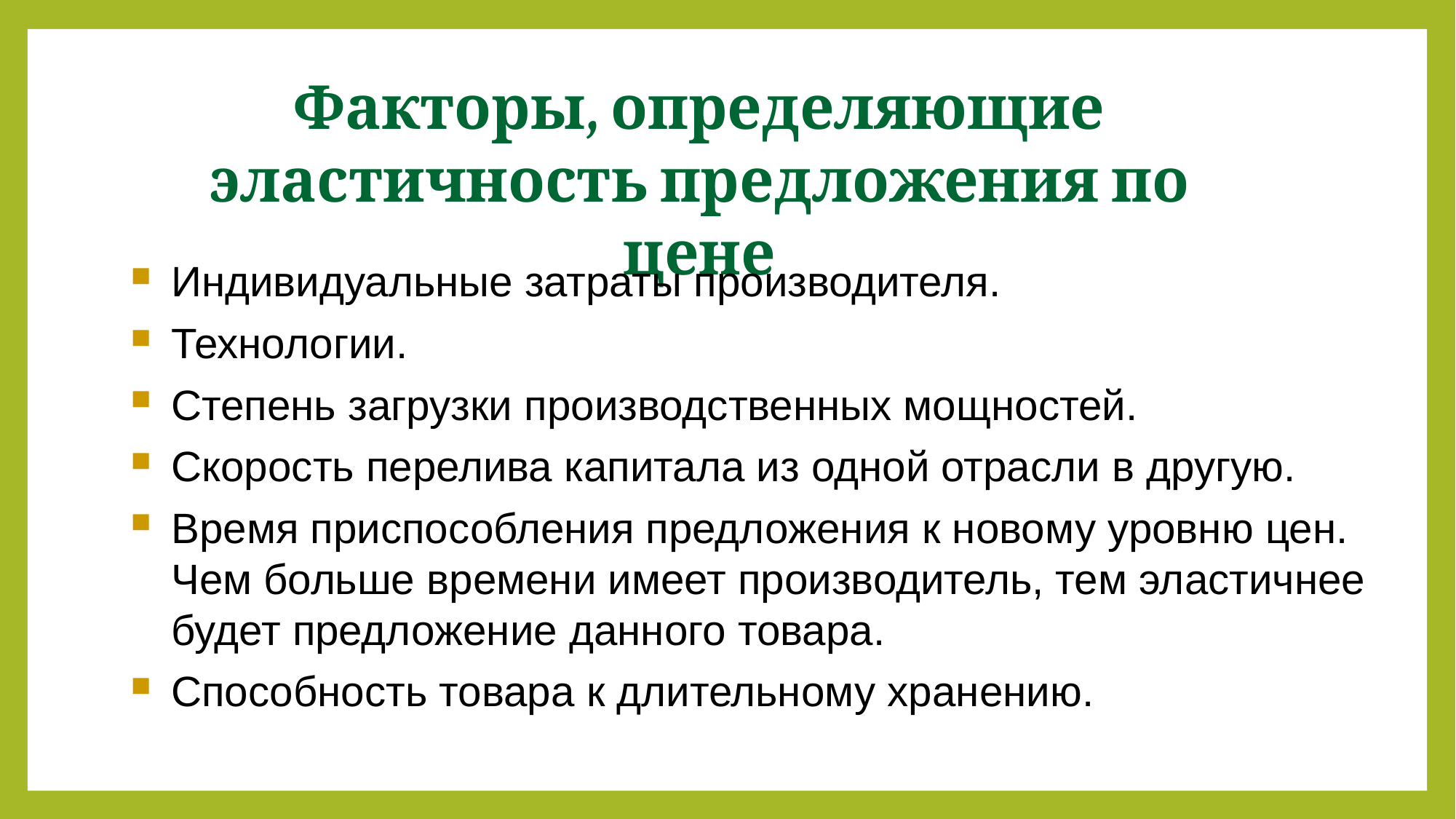

Факторы, определяющие эластичность предложения по цене
Индивидуальные затраты производителя.
Технологии.
Степень загрузки производственных мощностей.
Скорость перелива капитала из одной отрасли в другую.
Время приспособления предложения к новому уровню цен. Чем больше времени имеет производитель, тем эластичнее будет предложение данного товара.
Способность товара к длительному хранению.